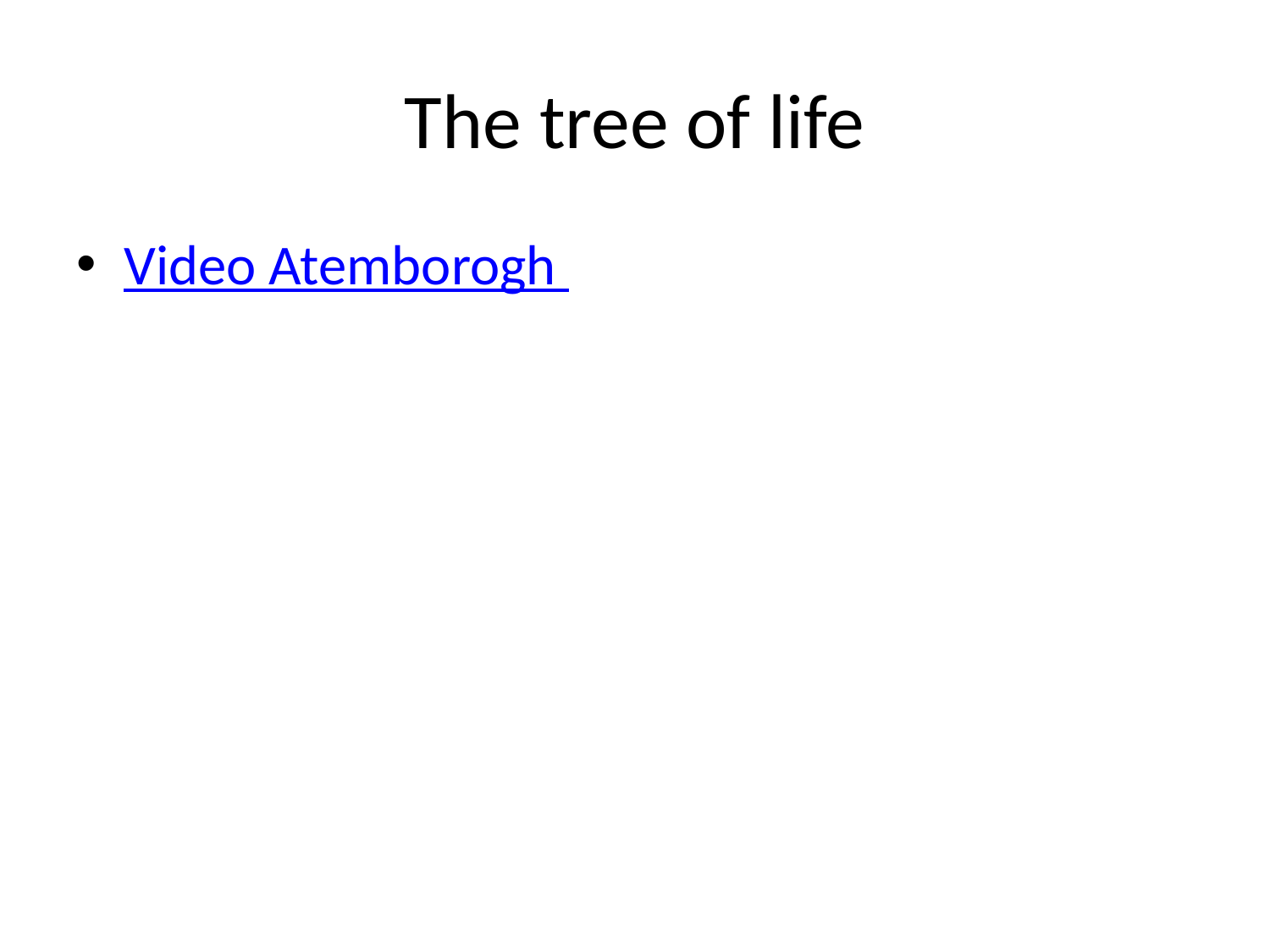

# The tree of life
Video Atemborogh